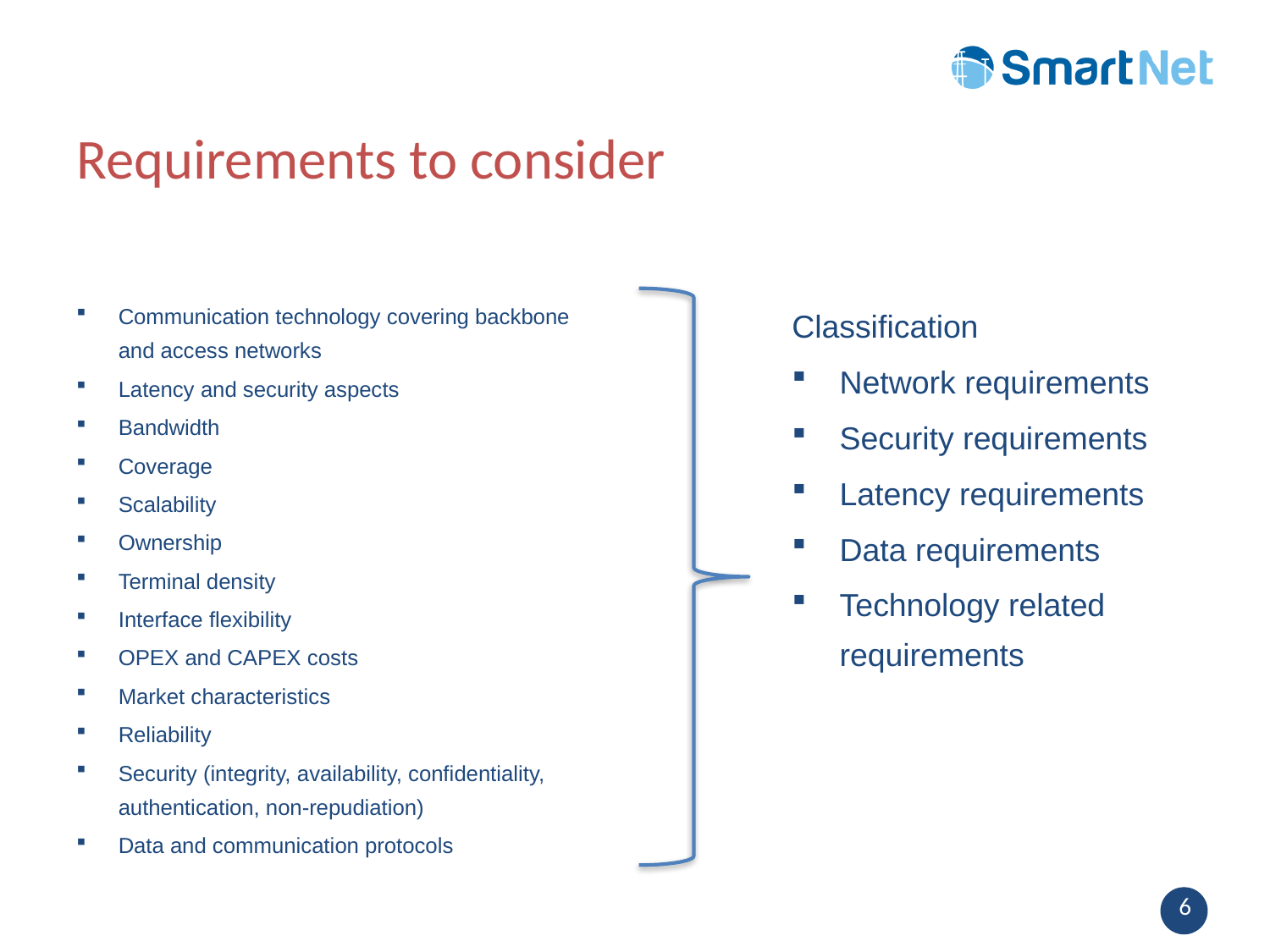

# Requirements to consider
Communication technology covering backbone and access networks
Latency and security aspects
Bandwidth
Coverage
Scalability
Ownership
Terminal density
Interface flexibility
OPEX and CAPEX costs
Market characteristics
Reliability
Security (integrity, availability, confidentiality, authentication, non-repudiation)
Data and communication protocols

Classification
Network requirements
Security requirements
Latency requirements
Data requirements
Technology related requirements
6